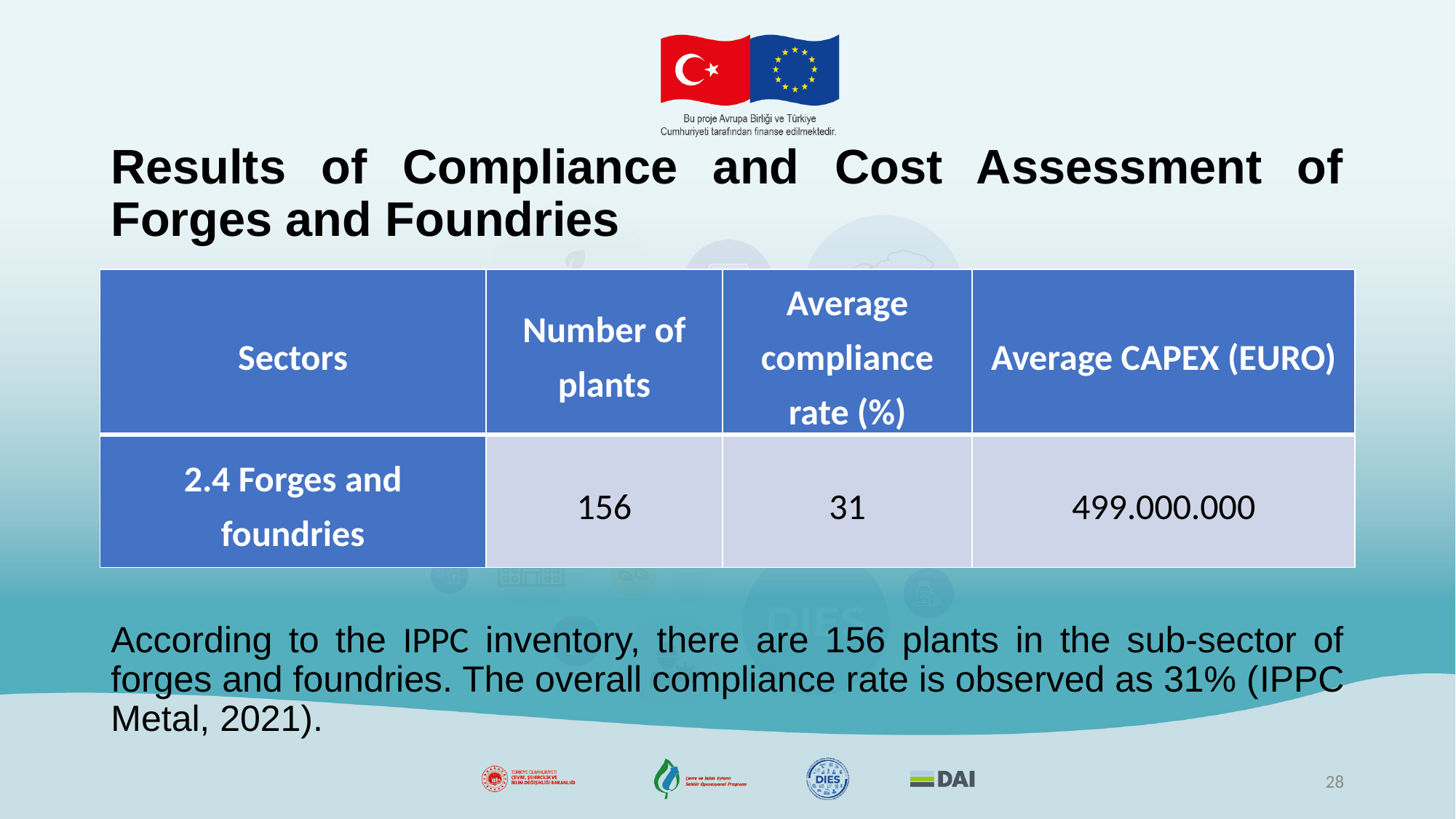

# Results of Compliance and Cost Assessment of Forges and Foundries
| Sectors | Number of plants | Average compliance rate (%) | Average CAPEX (EURO) |
| --- | --- | --- | --- |
| 2.4 Forges and foundries | 156 | 31 | 499.000.000 |
According to the IPPC inventory, there are 156 plants in the sub-sector of forges and foundries. The overall compliance rate is observed as 31% (IPPC Metal, 2021).

28